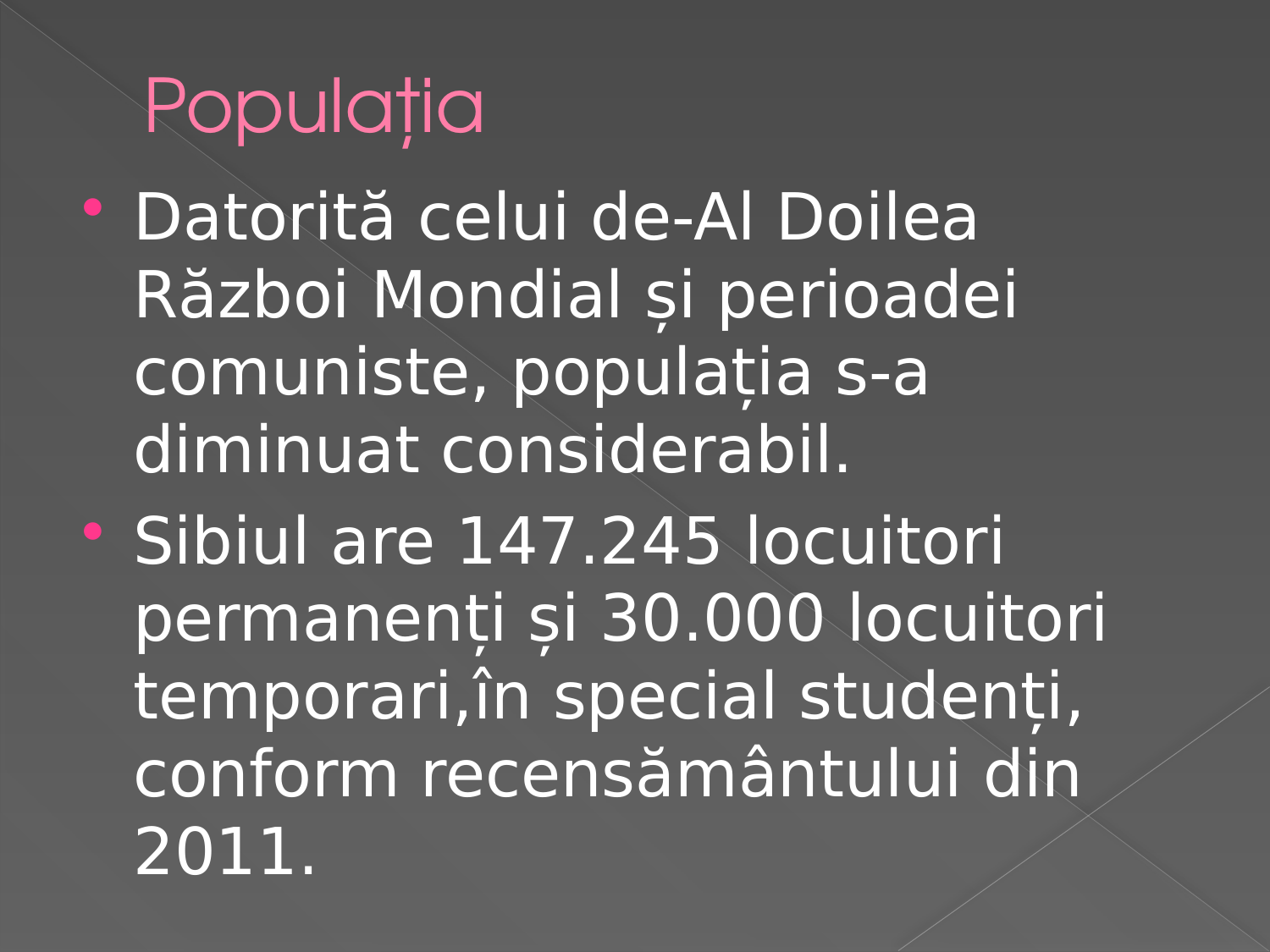

# Populația
Datorită celui de-Al Doilea Război Mondial și perioadei comuniste, populația s-a diminuat considerabil.
Sibiul are 147.245 locuitori permanenți și 30.000 locuitori temporari,în special studenți, conform recensământului din 2011.